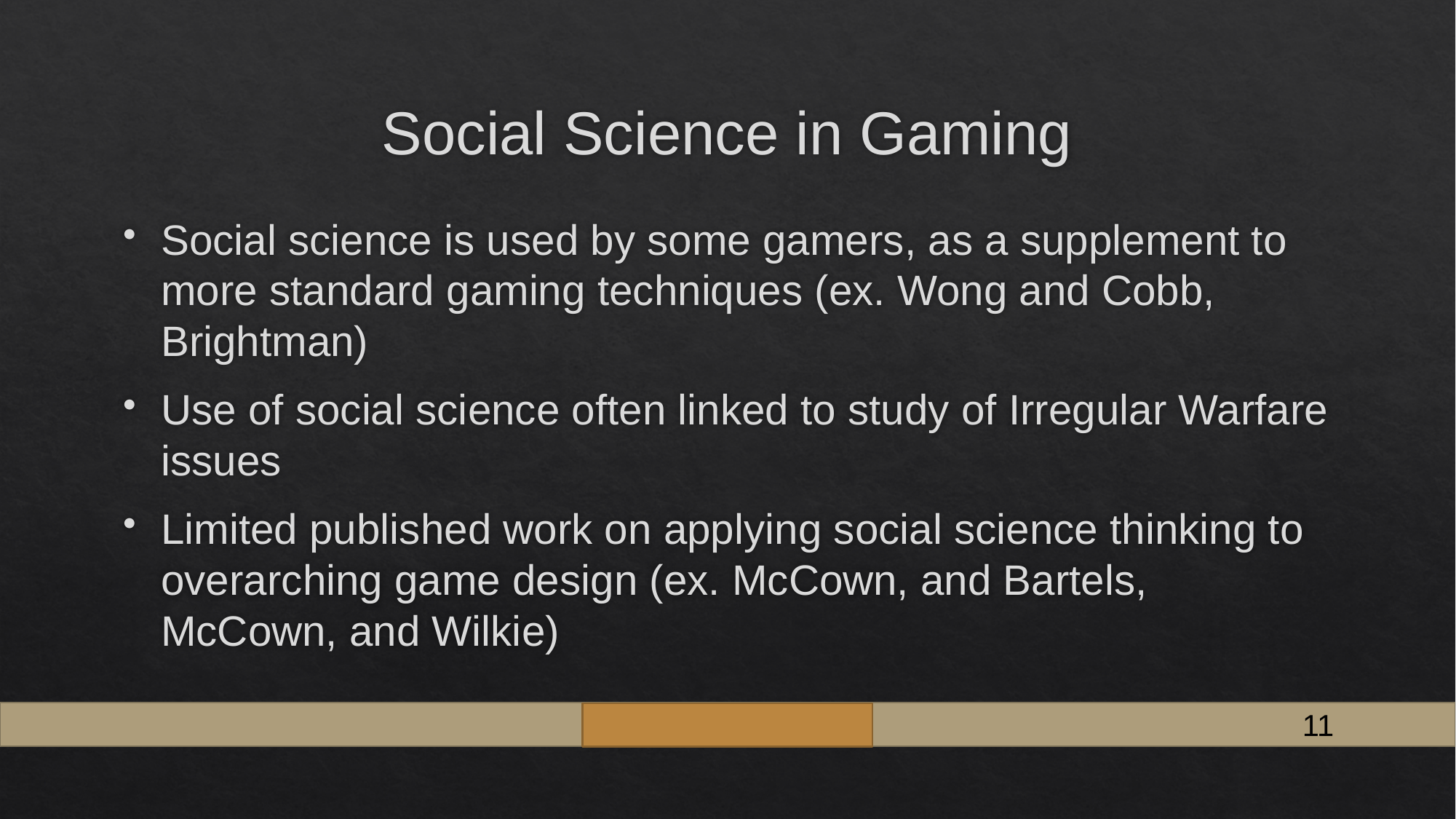

# Social Science in Gaming
Social science is used by some gamers, as a supplement to more standard gaming techniques (ex. Wong and Cobb, Brightman)
Use of social science often linked to study of Irregular Warfare issues
Limited published work on applying social science thinking to overarching game design (ex. McCown, and Bartels, McCown, and Wilkie)

11